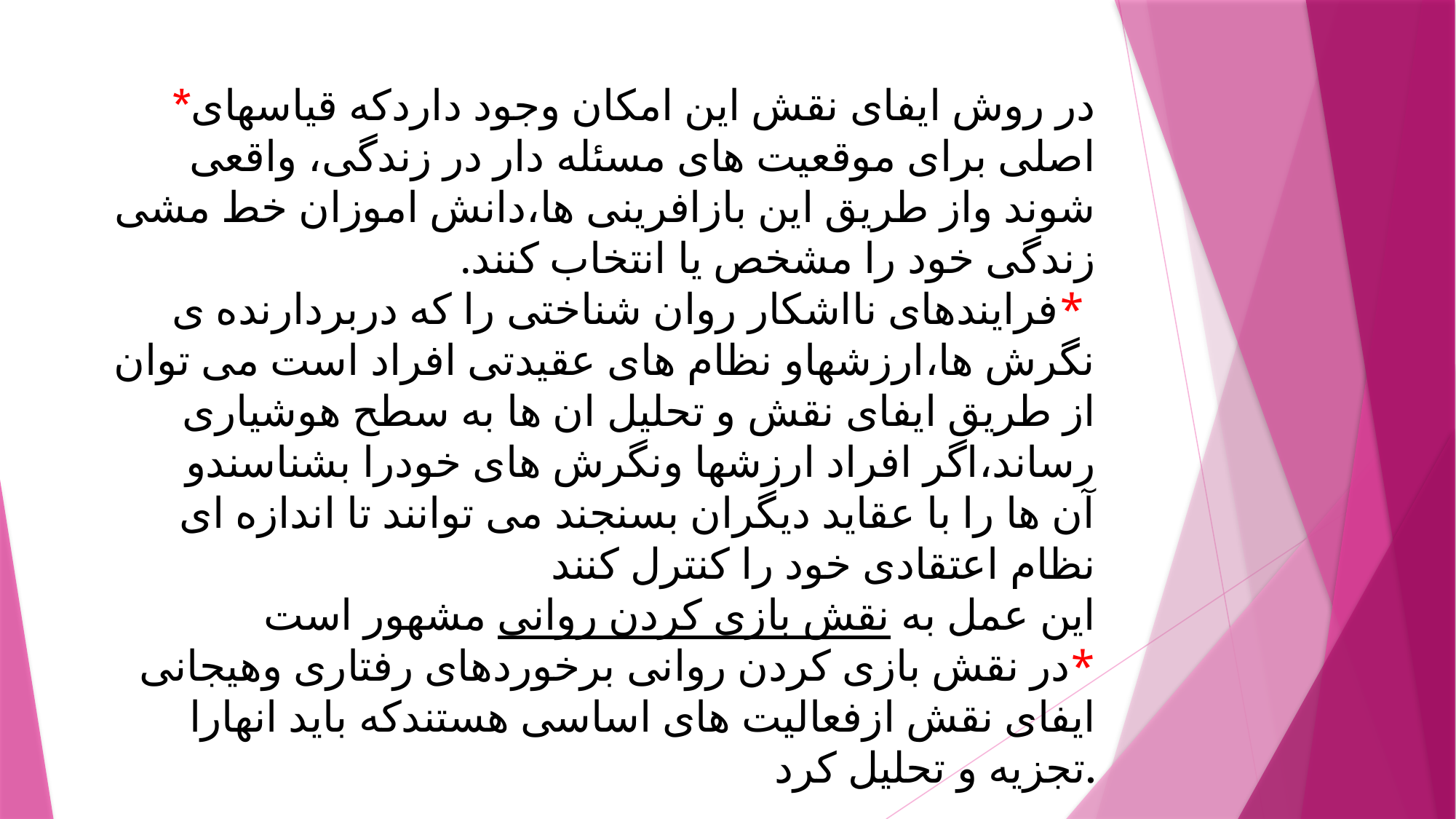

# *در روش ایفای نقش این امکان وجود داردکه قیاسهای اصلی برای موقعیت های مسئله دار در زندگی، واقعی شوند واز طریق این بازافرینی ها،دانش اموزان خط مشی زندگی خود را مشخص یا انتخاب کنند. *فرایندهای نااشکار روان شناختی را که دربردارنده ی نگرش ها،ارزشهاو نظام های عقیدتی افراد است می توان از طریق ایفای نقش و تحلیل ان ها به سطح هوشیاری رساند،اگر افراد ارزشها ونگرش های خودرا بشناسندو آن ها را با عقاید دیگران بسنجند می توانند تا اندازه ای نظام اعتقادی خود را کنترل کنند این عمل به نقش بازی کردن روانی مشهور است *در نقش بازی کردن روانی برخوردهای رفتاری وهیجانی ایفای نقش ازفعالیت های اساسی هستندکه باید انهارا تجزیه و تحلیل کرد.